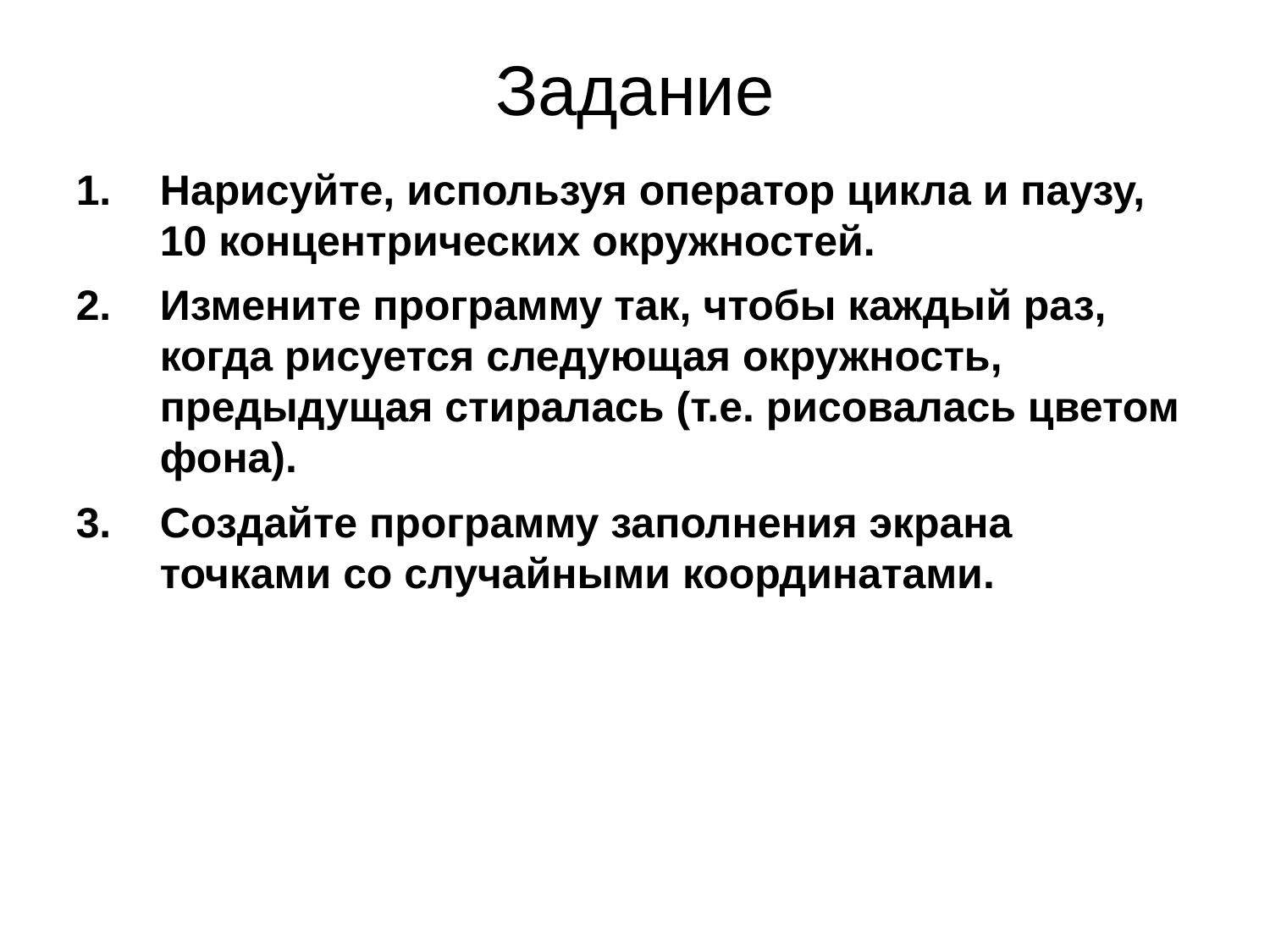

# Задание
Нарисуйте, используя оператор цикла и паузу, 10 концентрических окружностей.
Измените программу так, чтобы каждый раз, когда рисуется следующая окружность, предыдущая стиралась (т.е. рисовалась цветом фона).
Создайте программу заполнения экрана точками со случайными координатами.